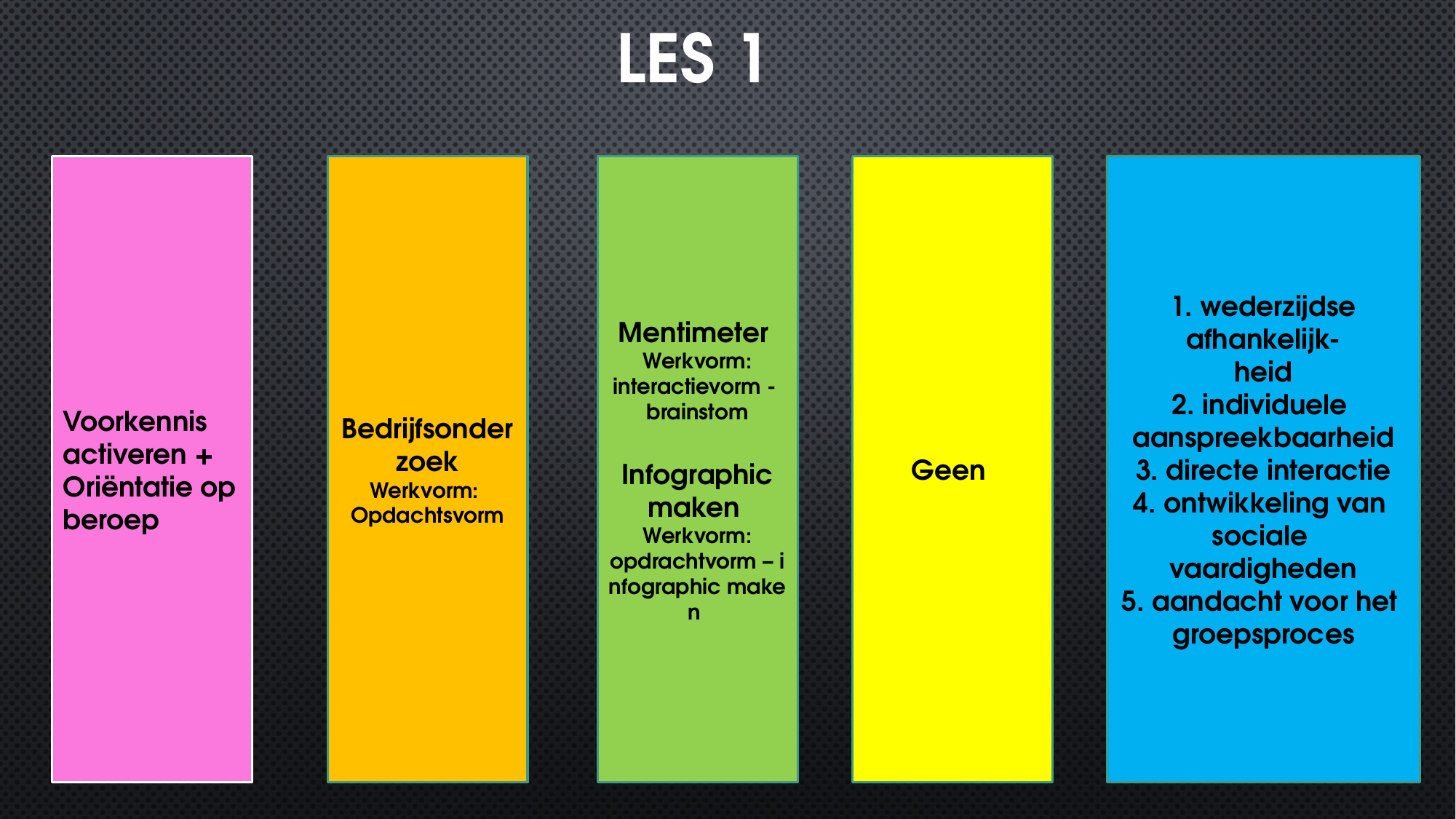

# Les 1
Bedrijfsonderzoek
Werkvorm:
Opdachtsvorm
Mentimeter
Werkvorm: interactievorm - brainstom

 Infographic maken
Werkvorm: opdrachtvorm – infographic maken
Geen
Voorkennis activeren +
Oriëntatie op beroep
1. wederzijdse afhankelijk-
heid​
2. individuele
aanspreekbaarheid​
3. directe interactie​
4. ontwikkeling van
sociale
vaardigheden​
5. aandacht voor het
groepsproces​